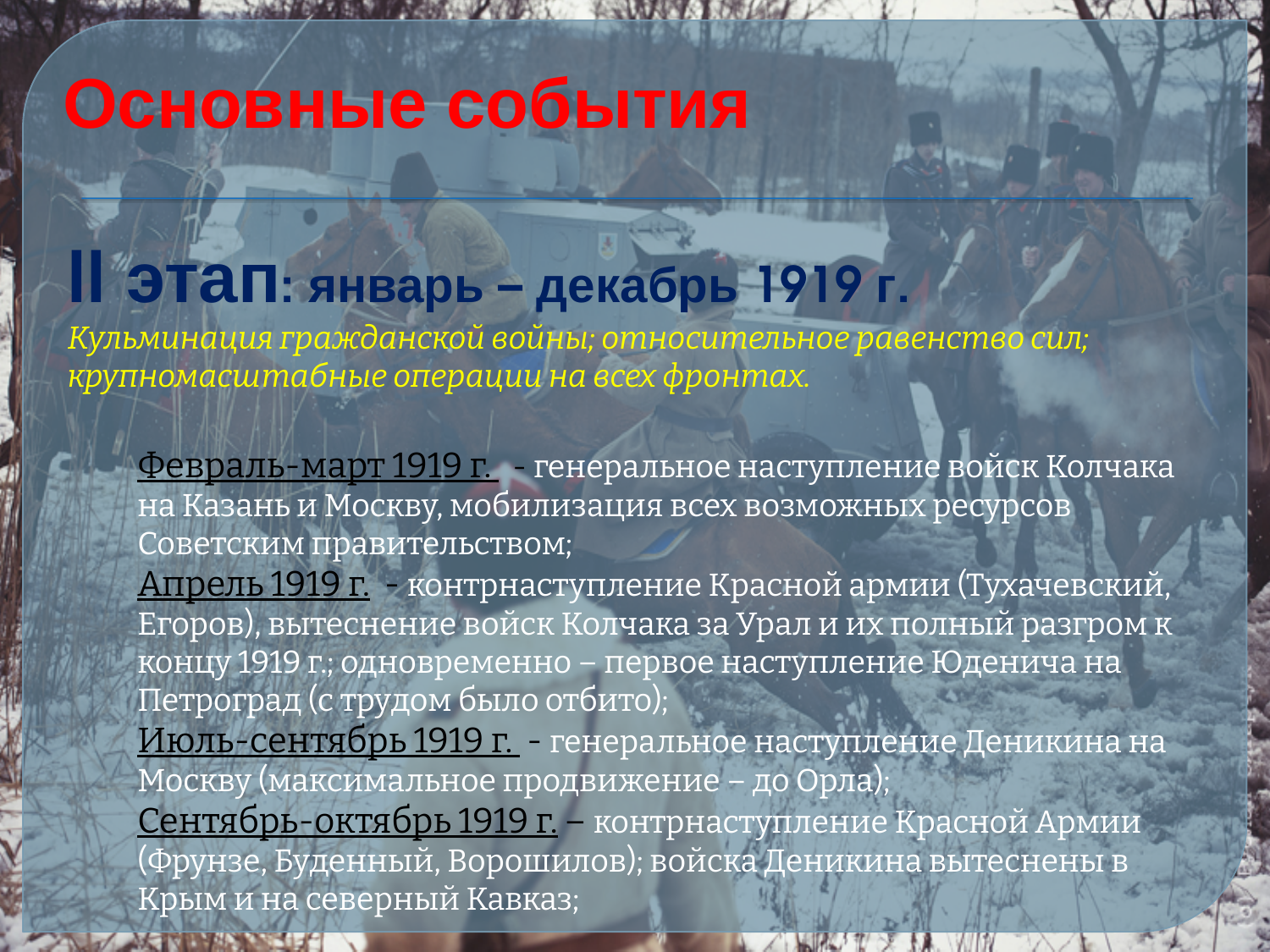

Основные события
II этап: январь – декабрь 1919 г.
Кульминация гражданской войны; относительное равенство сил; крупномасштабные операции на всех фронтах.
Февраль-март 1919 г.   - генеральное наступление войск Колчака на Казань и Москву, мобилизация всех возможных ресурсов Советским правительством;
Апрель 1919 г.  - контрнаступление Красной армии (Тухачевский, Егоров), вытеснение войск Колчака за Урал и их полный разгром к концу 1919 г.; одновременно – первое наступление Юденича на Петроград (с трудом было отбито);
Июль-сентябрь 1919 г.  - генеральное наступление Деникина на Москву (максимальное продвижение – до Орла);
Сентябрь-октябрь 1919 г. – контрнаступление Красной Армии (Фрунзе, Буденный, Ворошилов); войска Деникина вытеснены в Крым и на северный Кавказ;